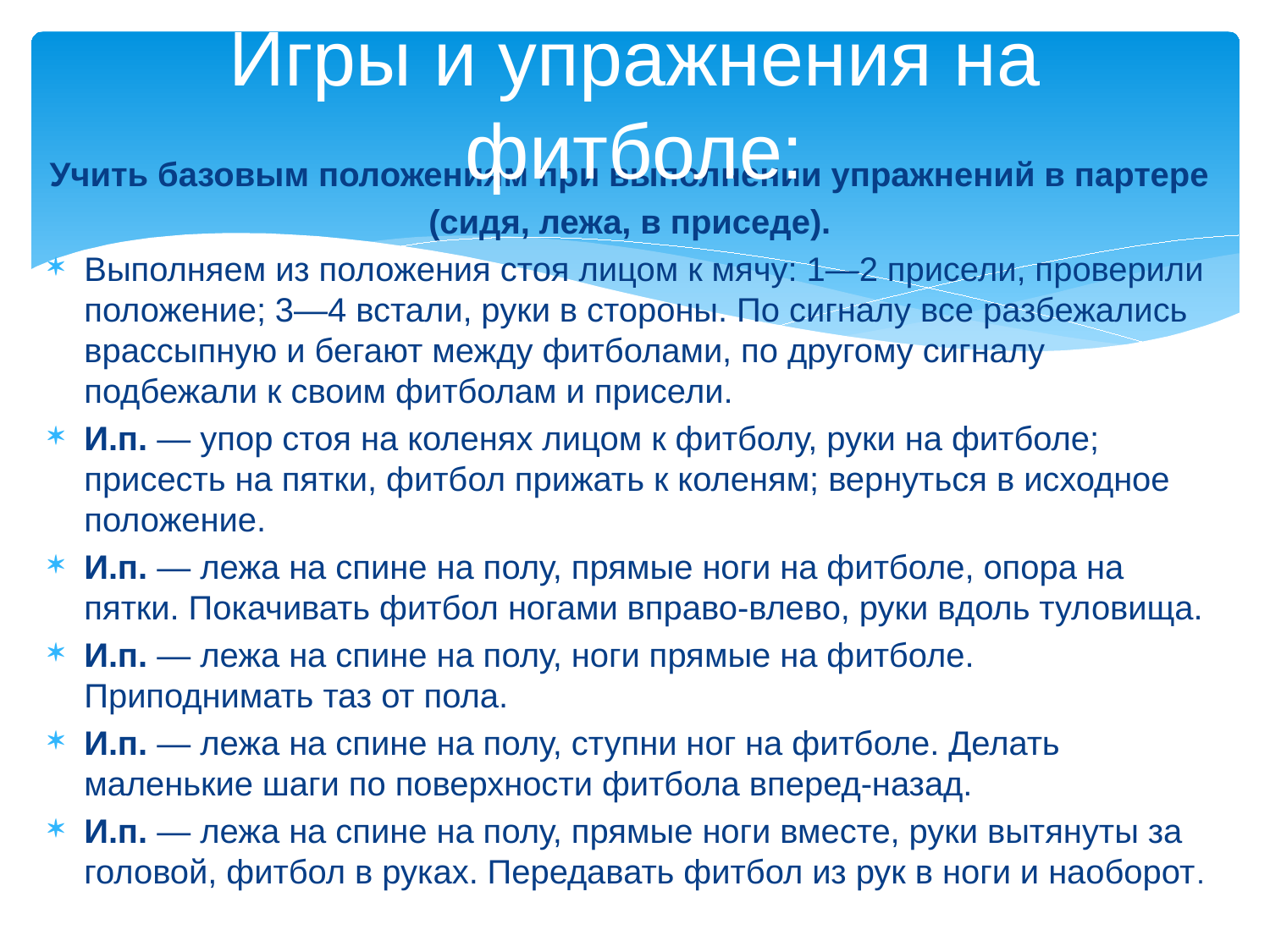

# Игры и упражнения на фитболе:
Учить базовым положениям при выполнении упражнений в партере
(сидя, лежа, в приседе).
Выполняем из положения стоя лицом к мячу: 1—2 присели, проверили положение; 3—4 встали, руки в стороны. По сигналу все разбежались врассыпную и бегают между фитболами, по другому сигналу подбежали к своим фитболам и присели.
И.п. — упор стоя на коленях лицом к фитболу, руки на фитболе; присесть на пятки, фитбол прижать к коленям; вернуться в исходное положение.
И.п. — лежа на спине на полу, прямые ноги на фитболе, опора на пятки. Покачивать фитбол ногами вправо-влево, руки вдоль туловища.
И.п. — лежа на спине на полу, ноги прямые на фитболе. Приподнимать таз от пола.
И.п. — лежа на спине на полу, ступни ног на фитболе. Делать маленькие шаги по поверхности фитбола вперед-назад.
И.п. — лежа на спине на полу, прямые ноги вместе, руки вытянуты за головой, фитбол в руках. Передавать фитбол из рук в ноги и наоборот.